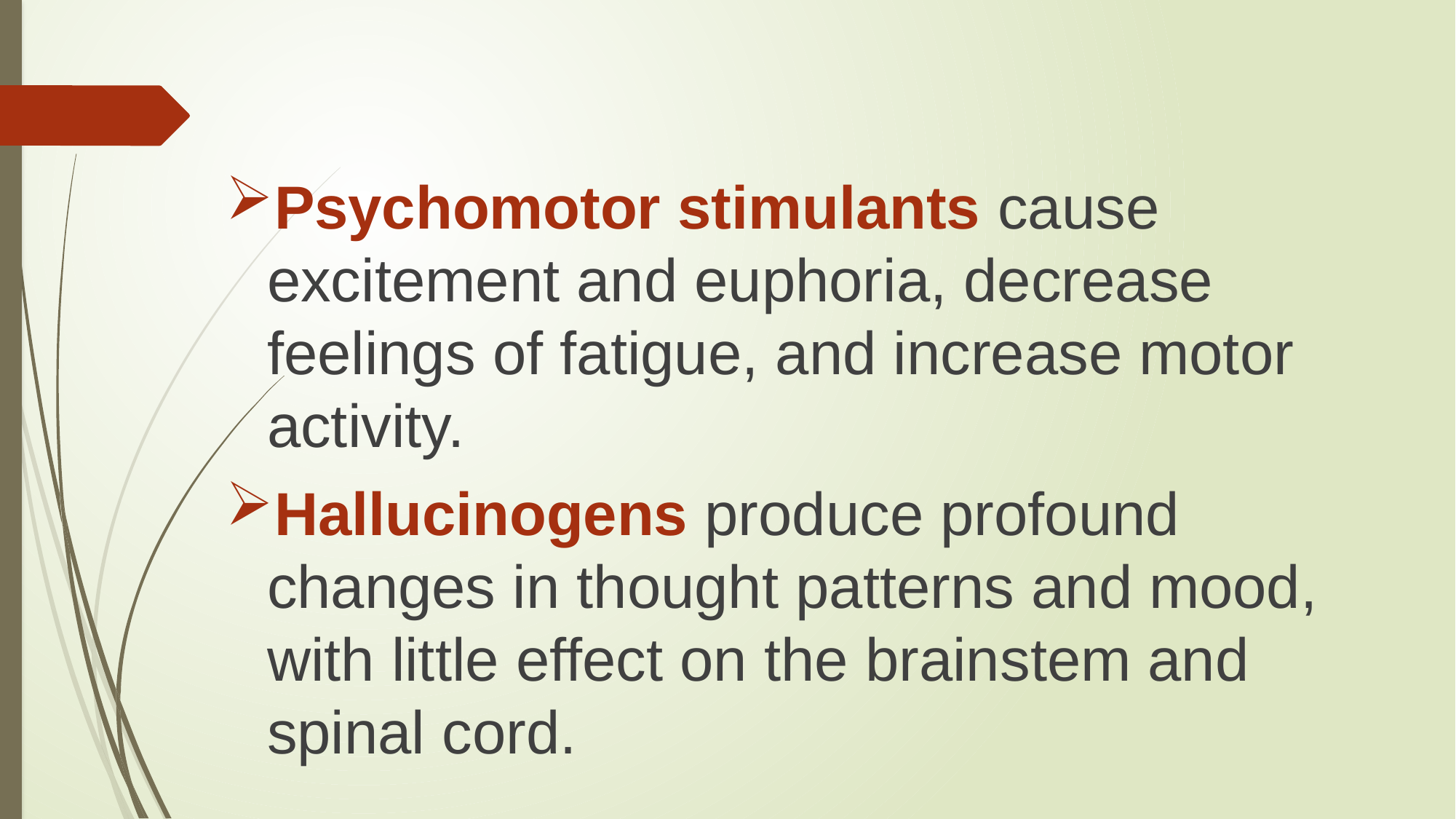

# .
Psychomotor stimulants cause excitement and euphoria, decrease feelings of fatigue, and increase motor activity.
Hallucinogens produce profound changes in thought patterns and mood, with little effect on the brainstem and spinal cord.